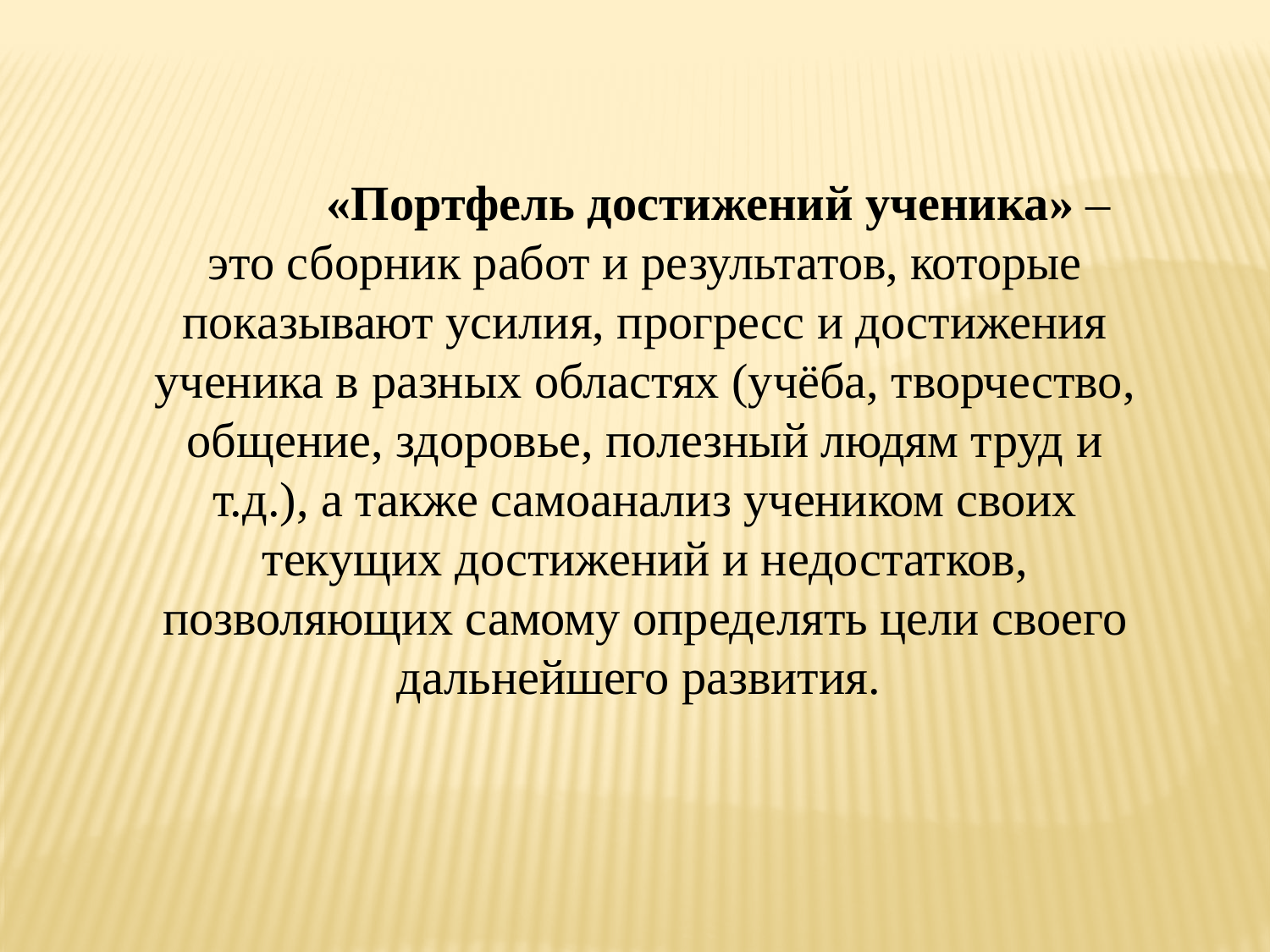

«Портфель достижений ученика» – это сборник работ и результатов, которые показывают усилия, прогресс и достижения ученика в разных областях (учёба, творчество, общение, здоровье, полезный людям труд и т.д.), а также самоанализ учеником своих текущих достижений и недостатков, позволяющих самому определять цели своего дальнейшего развития.